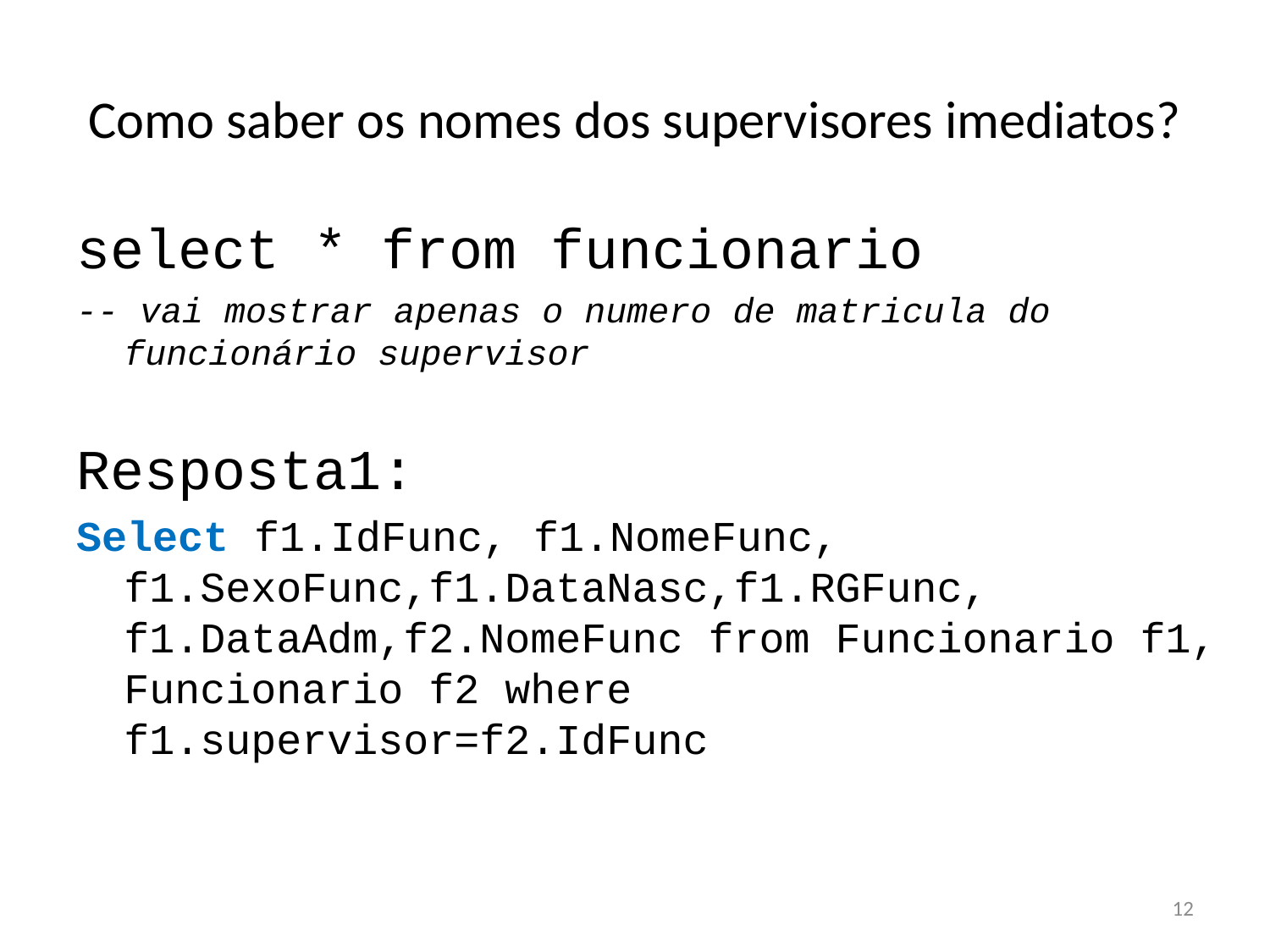

# Como saber os nomes dos supervisores imediatos?
select * from funcionario
-- vai mostrar apenas o numero de matricula do funcionário supervisor

Resposta1:
Select f1.IdFunc, f1.NomeFunc, f1.SexoFunc,f1.DataNasc,f1.RGFunc, f1.DataAdm,f2.NomeFunc from Funcionario f1, Funcionario f2 where f1.supervisor=f2.IdFunc
12